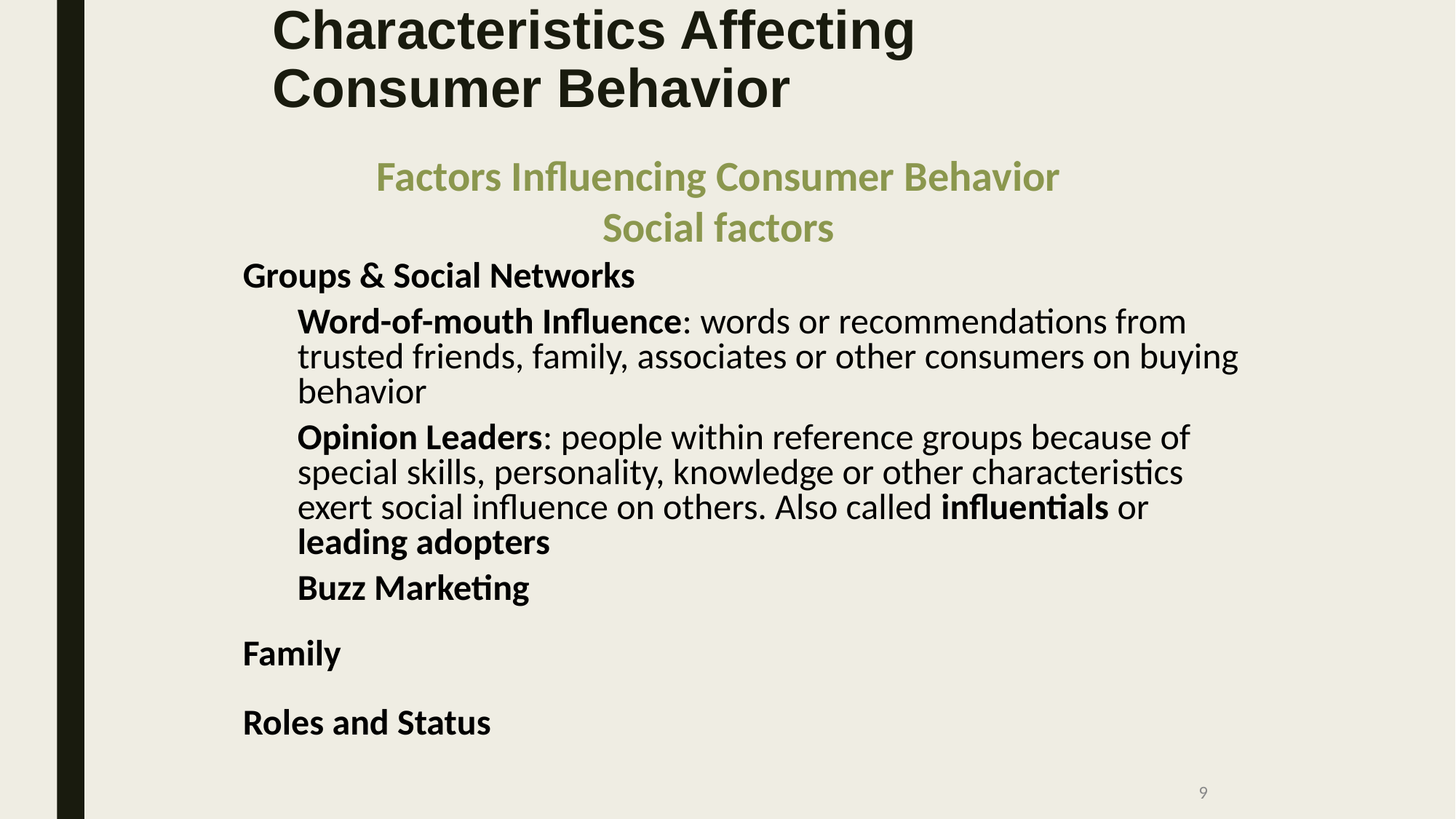

# Characteristics Affecting Consumer Behavior
Factors Influencing Consumer Behavior
Social factors

Groups & Social Networks
Word-of-mouth Influence: words or recommendations from trusted friends, family, associates or other consumers on buying behavior
Opinion Leaders: people within reference groups because of special skills, personality, knowledge or other characteristics exert social influence on others. Also called influentials or leading adopters
Buzz Marketing

Family

Roles and Status
9